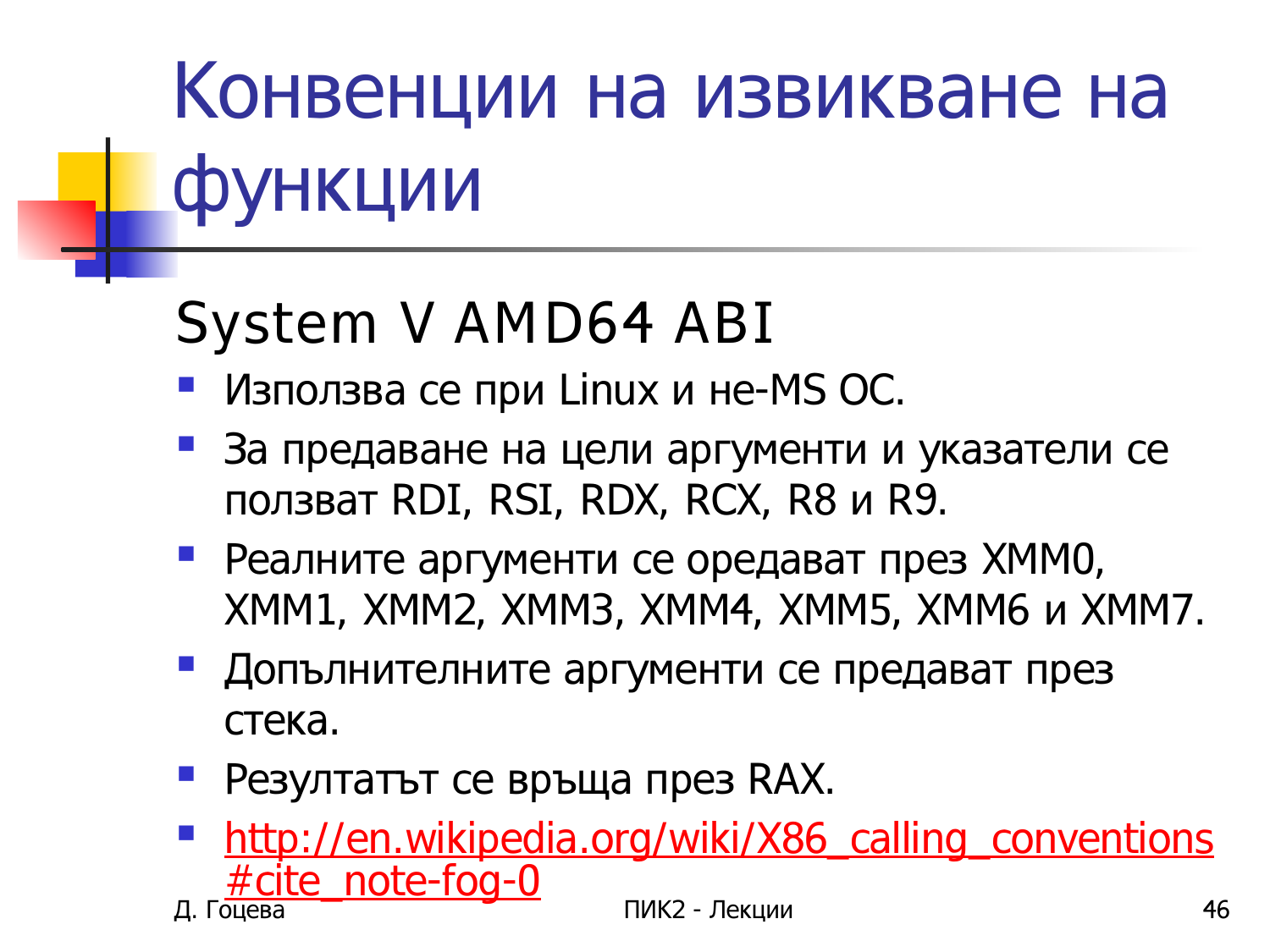

# Конвенции на извикване на функции
System V AMD64 ABI
Използва се при Linux и не-MS ОС.
За предаване на цели аргументи и указатели се ползват RDI, RSI, RDX, RCX, R8 и R9.
Реалните аргументи се оредават през XMM0, XMM1, XMM2, XMM3, XMM4, XMM5, XMM6 и XMM7.
Допълнителните аргументи се предават през стека.
Резултатът се връща през RAX.
http://en.wikipedia.org/wiki/X86_calling_conventions#cite_note-fog-0
Д. Гоцева
ПИК2 - Лекции
46